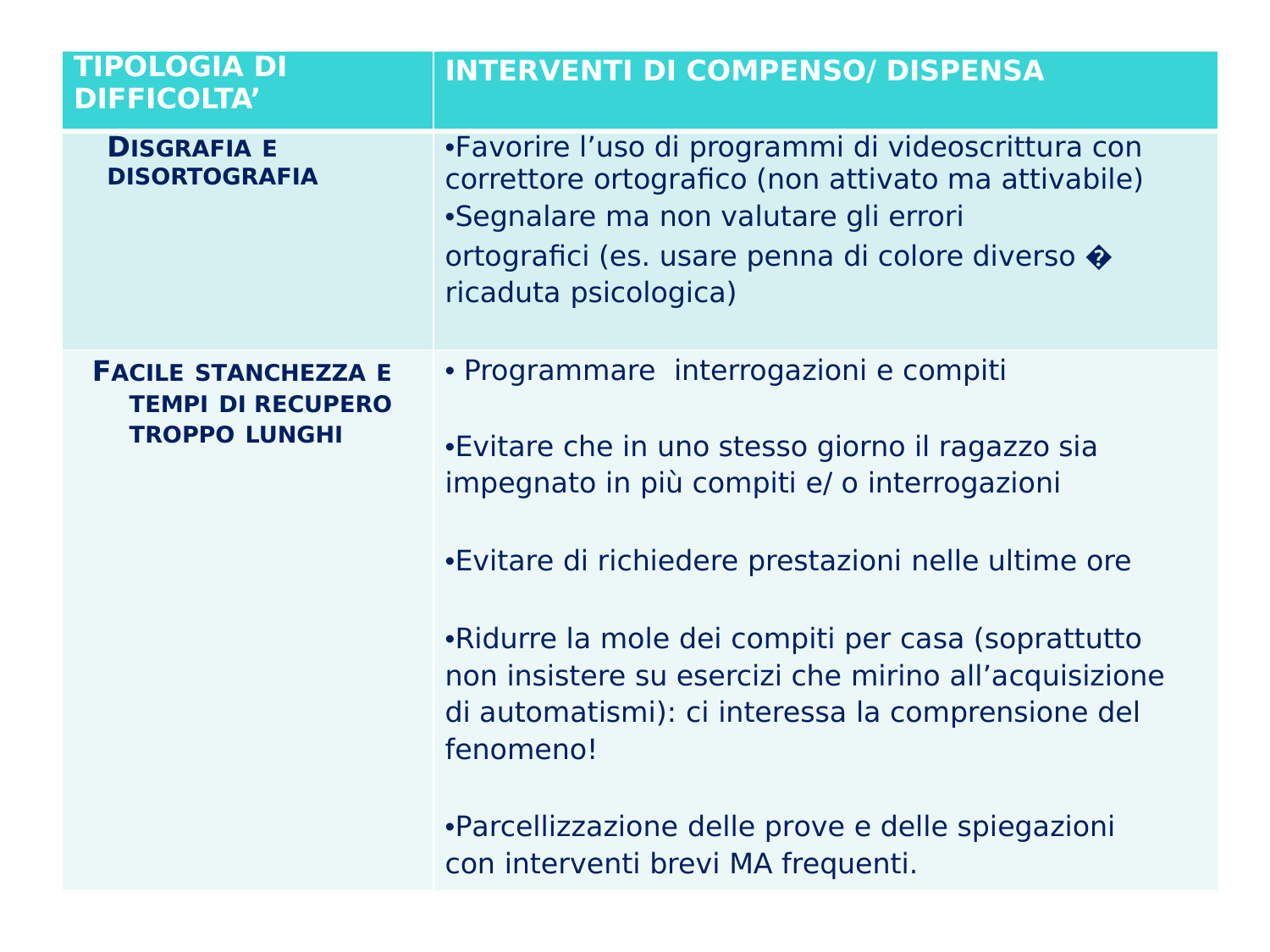

| TIPOLOGIA DI DIFFICOLTA’ | INTERVENTI DI COMPENSO/ DISPENSA |
| --- | --- |
| DISGRAFIA E DISORTOGRAFIA | •Favorire l’uso di programmi di videoscrittura con correttore ortografico (non attivato ma attivabile) •Segnalare ma non valutare gli errori ortografici (es. usare penna di colore diverso � ricaduta psicologica) |
| FACILE STANCHEZZA E TEMPI DI RECUPERO TROPPO LUNGHI | • Programmare interrogazioni e compiti •Evitare che in uno stesso giorno il ragazzo sia impegnato in più compiti e/ o interrogazioni •Evitare di richiedere prestazioni nelle ultime ore •Ridurre la mole dei compiti per casa (soprattutto non insistere su esercizi che mirino all’acquisizione di automatismi): ci interessa la comprensione del fenomeno! •Parcellizzazione delle prove e delle spiegazioni con interventi brevi MA frequenti. |